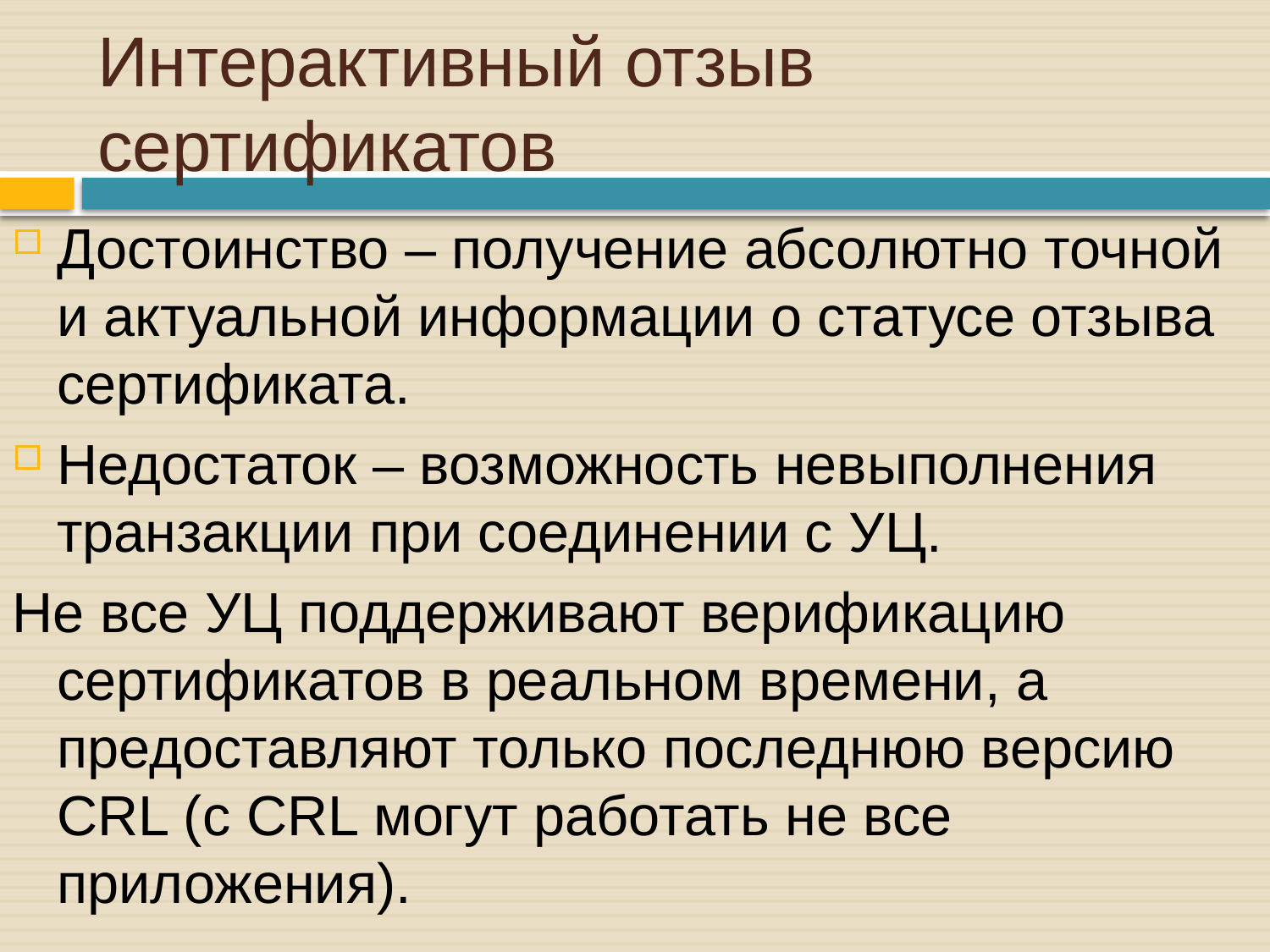

# Интерактивный отзыв сертификатов
Достоинство – получение абсолютно точной и актуальной информации о статусе отзыва сертификата.
Недостаток – возможность невыполнения транзакции при соединении с УЦ.
Не все УЦ поддерживают верификацию сертификатов в реальном времени, а предоставляют только последнюю версию CRL (с CRL могут работать не все приложения).